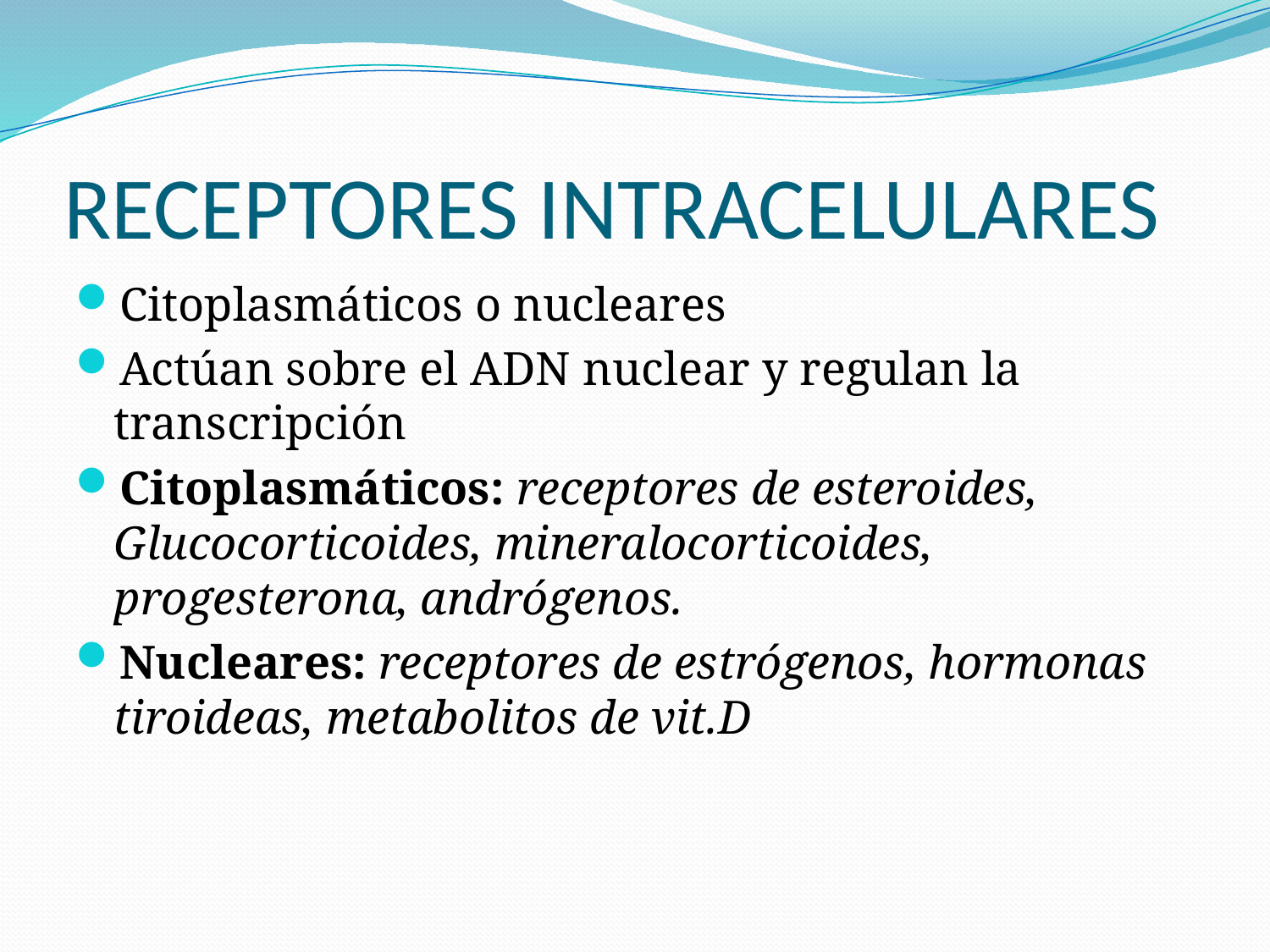

# RECEPTORES INTRACELULARES
Citoplasmáticos o nucleares
Actúan sobre el ADN nuclear y regulan la transcripción
Citoplasmáticos: receptores de esteroides, Glucocorticoides, mineralocorticoides, progesterona, andrógenos.
Nucleares: receptores de estrógenos, hormonas tiroideas, metabolitos de vit.D